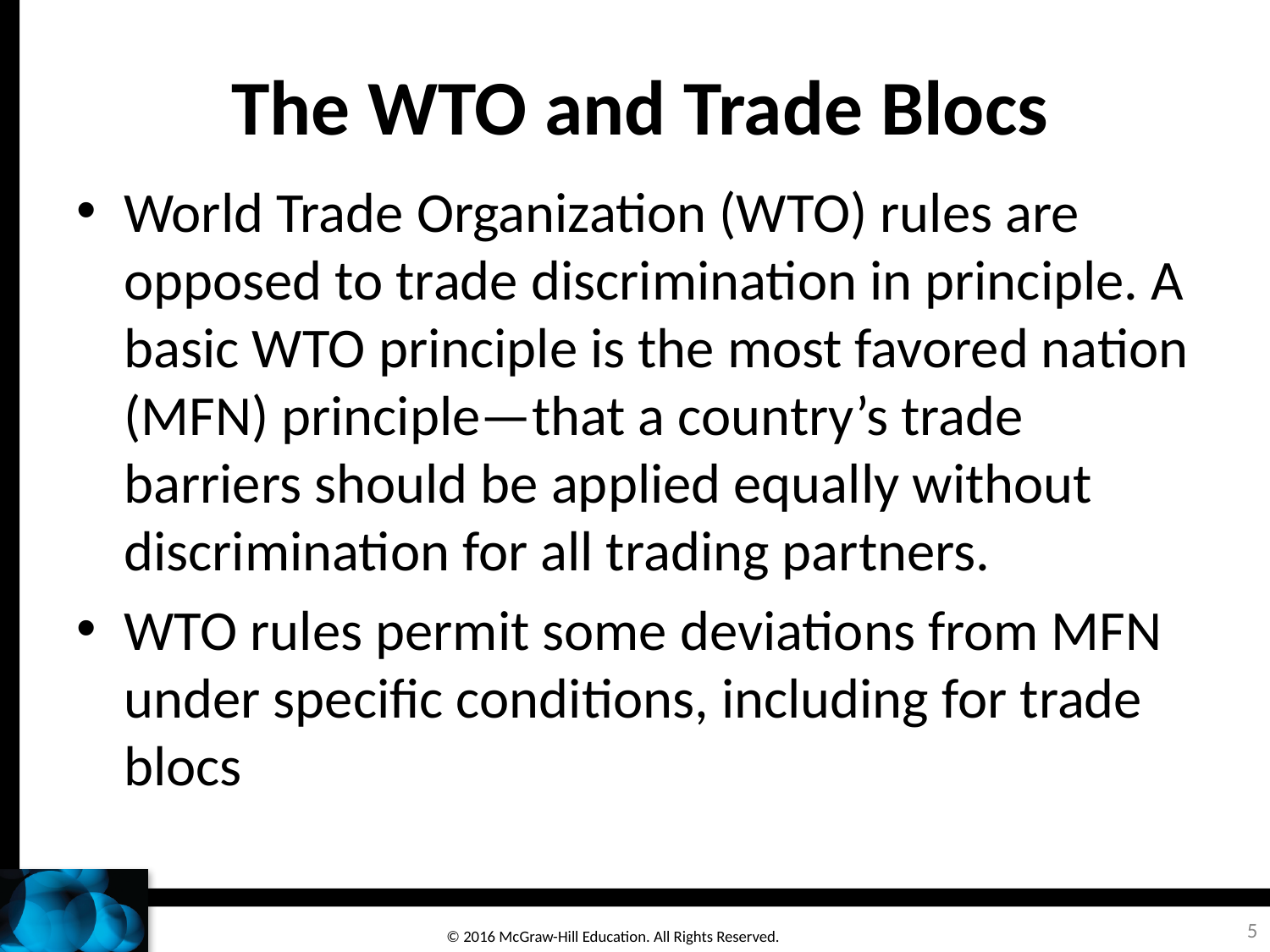

# The WTO and Trade Blocs
World Trade Organization (WTO) rules are opposed to trade discrimination in principle. A basic WTO principle is the most favored nation (MFN) principle—that a country’s trade barriers should be applied equally without discrimination for all trading partners.
WTO rules permit some deviations from MFN under specific conditions, including for trade blocs
5
© 2016 McGraw-Hill Education. All Rights Reserved.